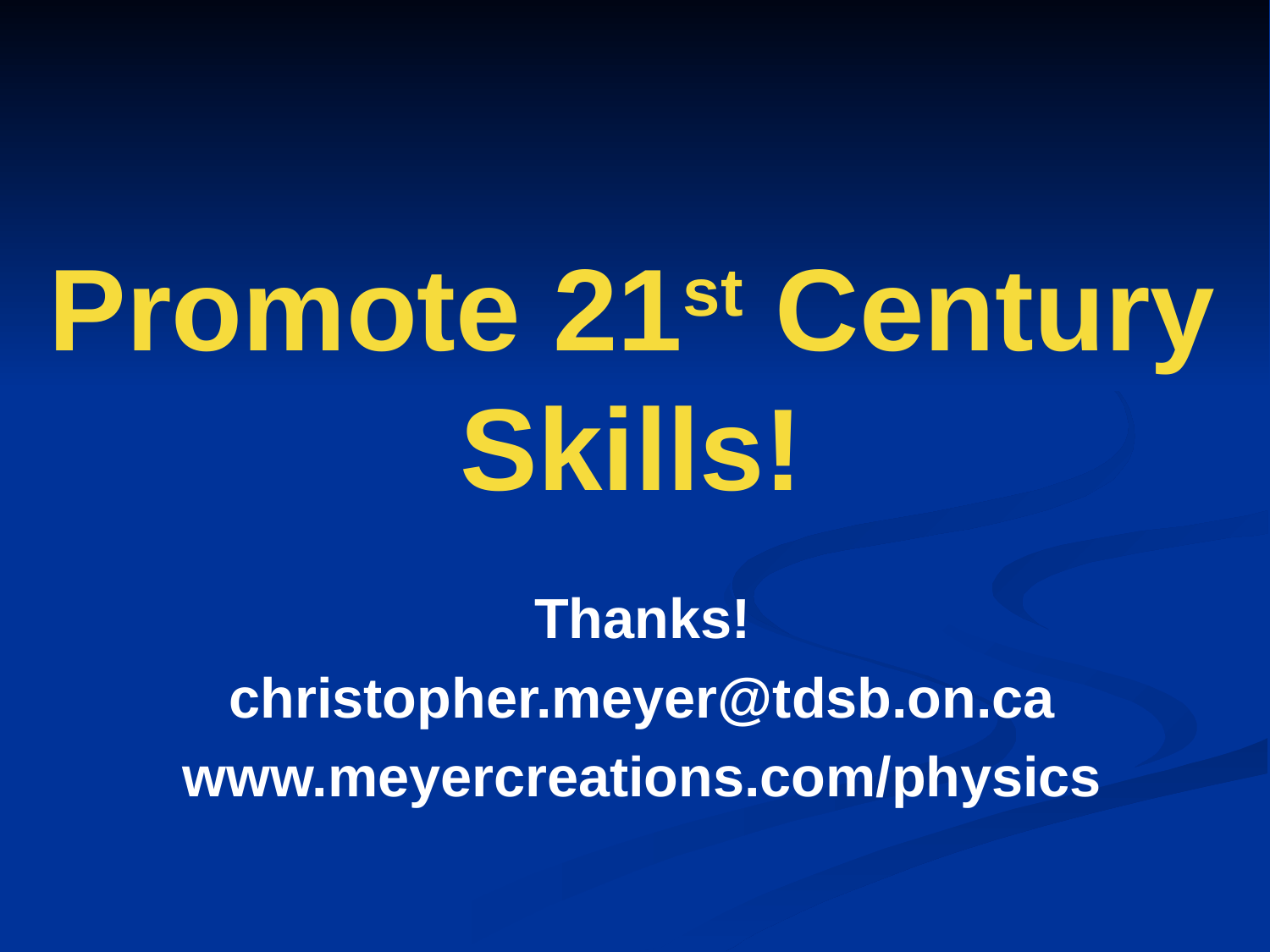

# Promote 21st Century Skills!
Thanks!
christopher.meyer@tdsb.on.ca
www.meyercreations.com/physics